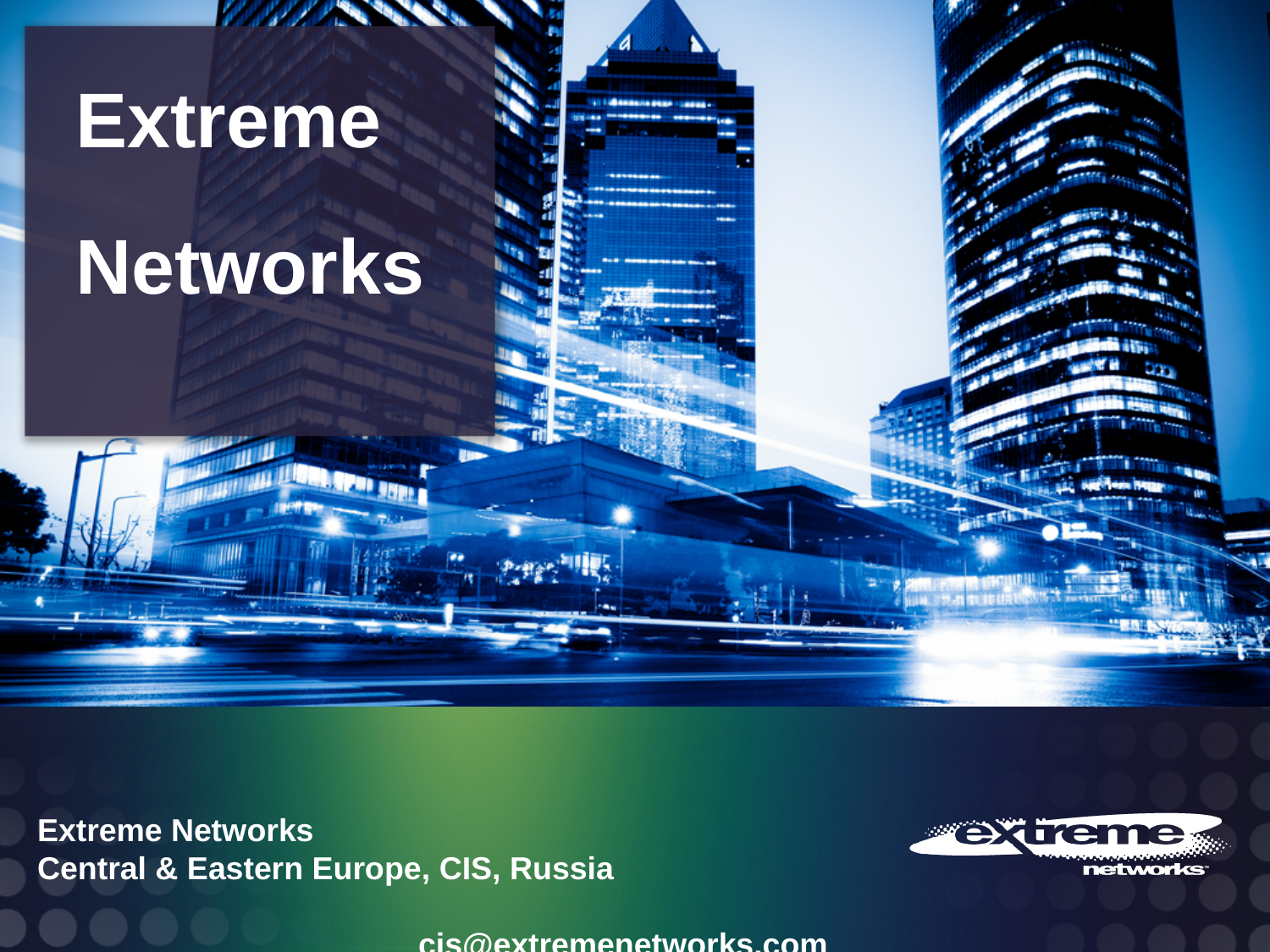

Extreme
Networks

Extreme Networks
Central & Eastern Europe, CIS, Russia
											cis@extremenetworks.com